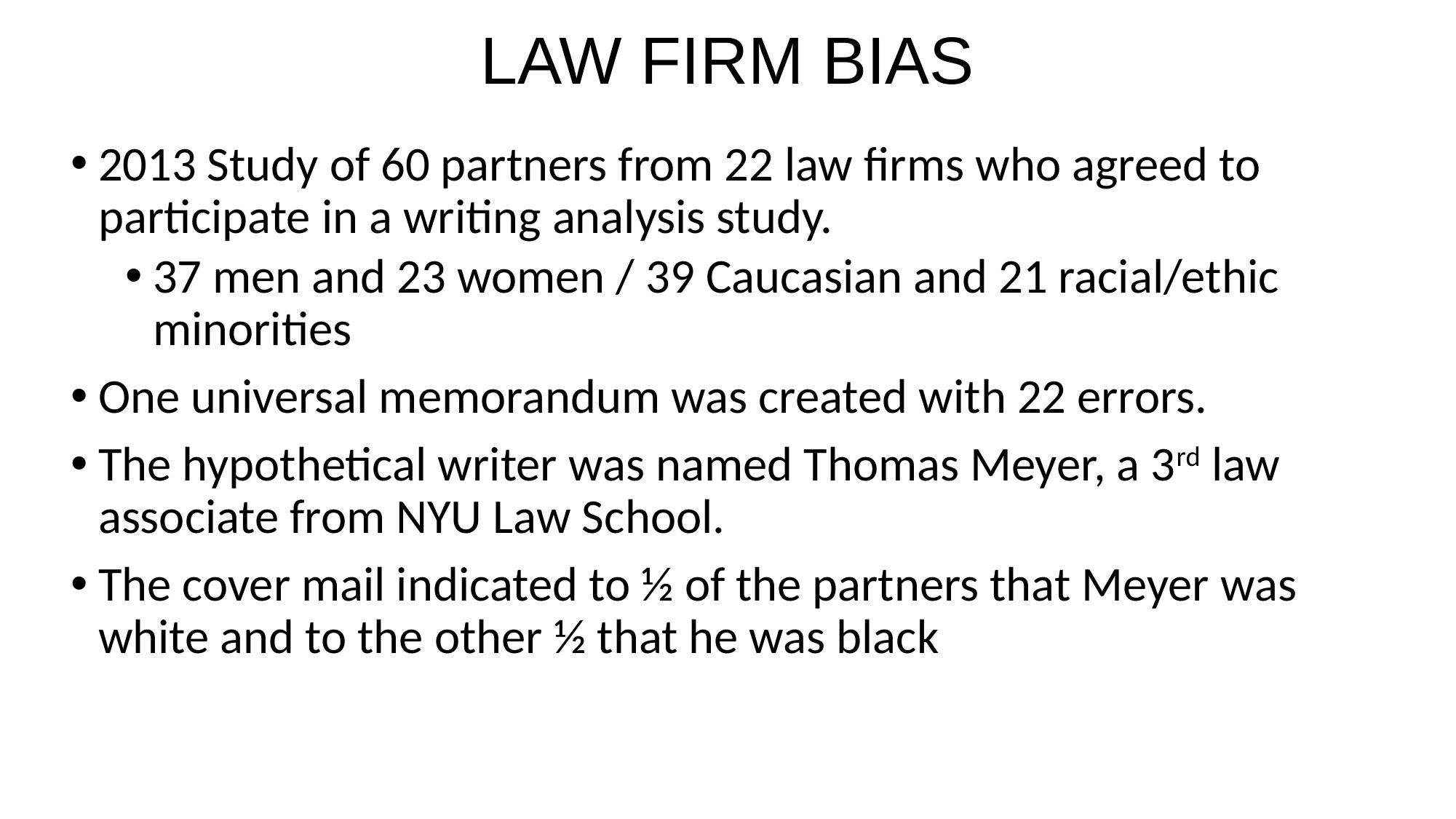

# LAW FIRM BIAS
2013 Study of 60 partners from 22 law firms who agreed to participate in a writing analysis study.
37 men and 23 women / 39 Caucasian and 21 racial/ethic minorities
One universal memorandum was created with 22 errors.
The hypothetical writer was named Thomas Meyer, a 3rd law associate from NYU Law School.
The cover mail indicated to ½ of the partners that Meyer was white and to the other ½ that he was black